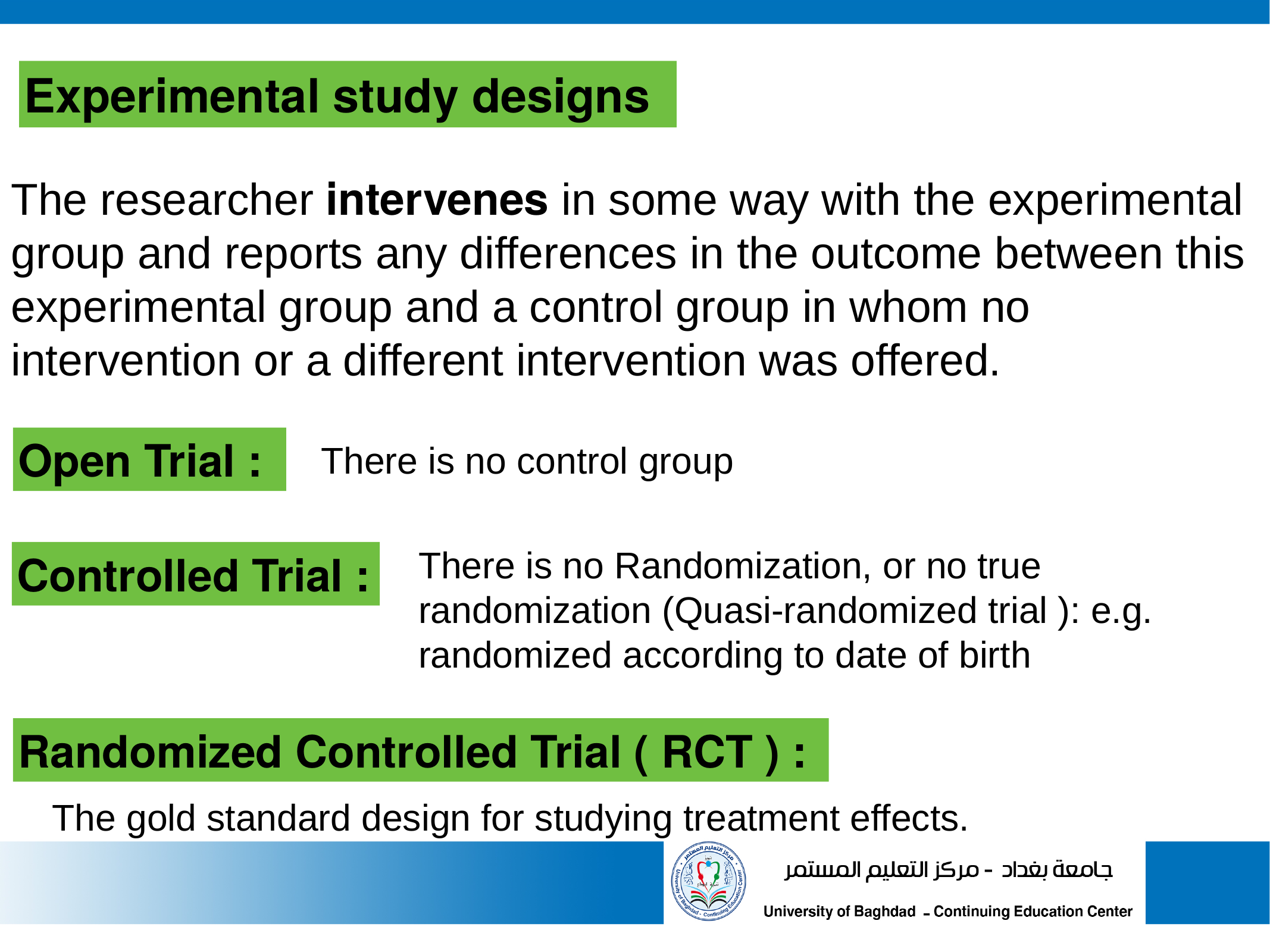

Experimental study designs
The researcher intervenes in some way with the experimental group and reports any differences in the outcome between this experimental group and a control group in whom no intervention or a different intervention was offered.
Open Trial :
There is no control group
There is no Randomization, or no true randomization (Quasi-randomized trial ): e.g. randomized according to date of birth
Controlled Trial :
Randomized Controlled Trial ( RCT ) :
The gold standard design for studying treatment effects.